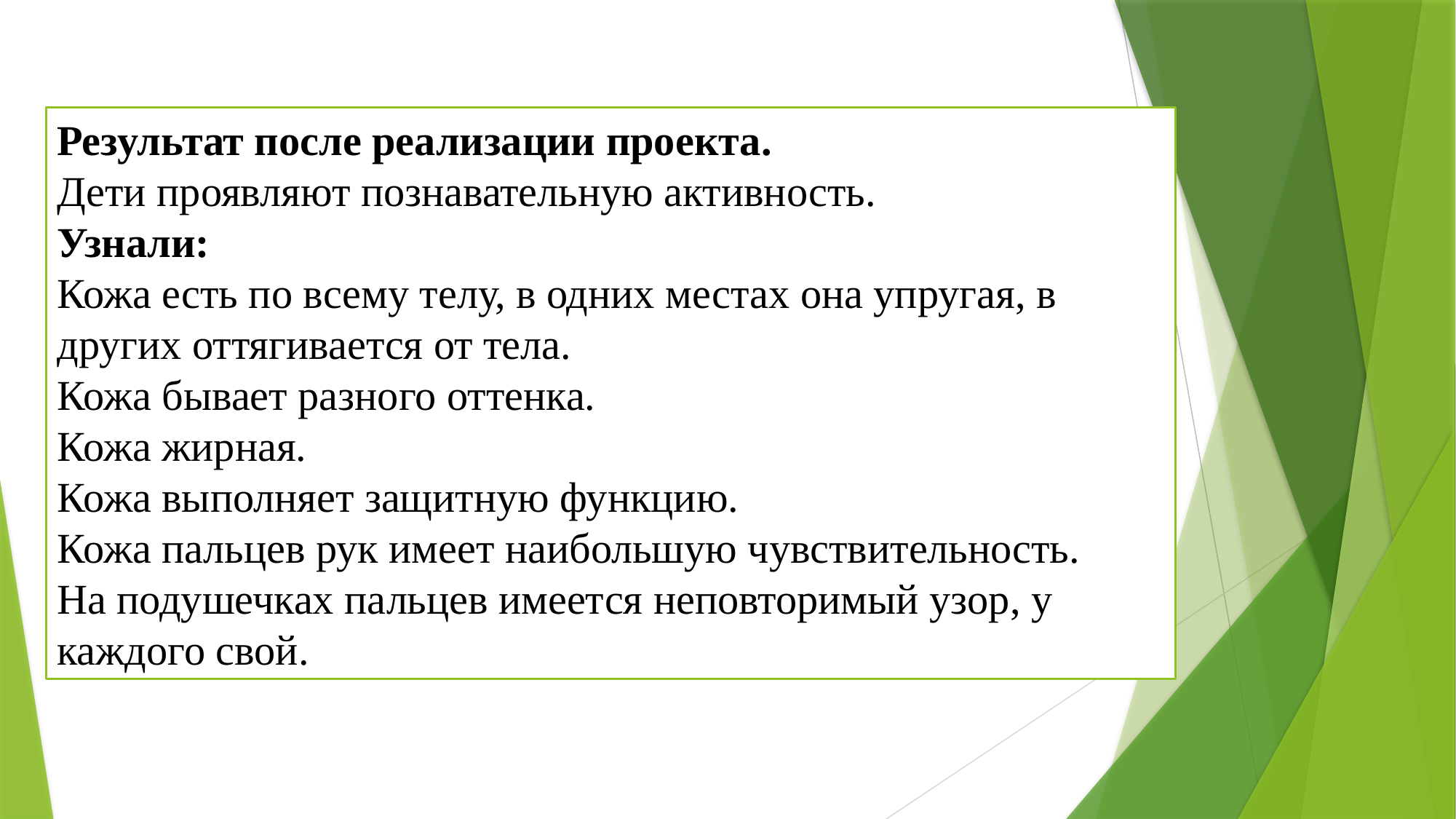

Результат после реализации проекта.
Дети проявляют познавательную активность.
Узнали:
Кожа есть по всему телу, в одних местах она упругая, в других оттягивается от тела.
Кожа бывает разного оттенка.
Кожа жирная.
Кожа выполняет защитную функцию.
Кожа пальцев рук имеет наибольшую чувствительность.
На подушечках пальцев имеется неповторимый узор, у каждого свой.